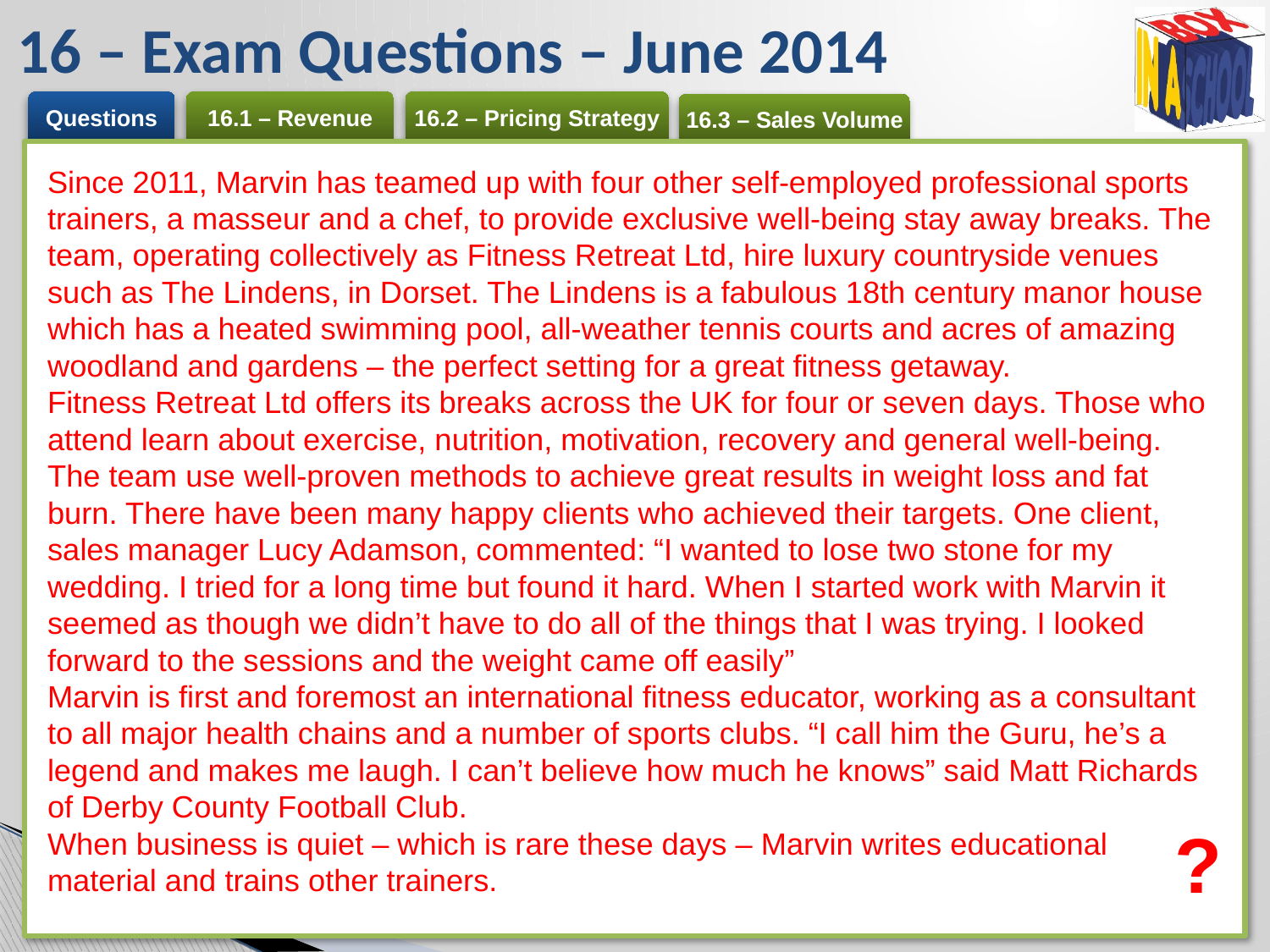

# 16 – Exam Questions – June 2014
Since 2011, Marvin has teamed up with four other self-employed professional sports trainers, a masseur and a chef, to provide exclusive well-being stay away breaks. The team, operating collectively as Fitness Retreat Ltd, hire luxury countryside venues such as The Lindens, in Dorset. The Lindens is a fabulous 18th century manor house which has a heated swimming pool, all-weather tennis courts and acres of amazing woodland and gardens – the perfect setting for a great fitness getaway.
Fitness Retreat Ltd offers its breaks across the UK for four or seven days. Those who attend learn about exercise, nutrition, motivation, recovery and general well-being. The team use well-proven methods to achieve great results in weight loss and fat burn. There have been many happy clients who achieved their targets. One client, sales manager Lucy Adamson, commented: “I wanted to lose two stone for my wedding. I tried for a long time but found it hard. When I started work with Marvin it seemed as though we didn’t have to do all of the things that I was trying. I looked forward to the sessions and the weight came off easily”
Marvin is first and foremost an international fitness educator, working as a consultant to all major health chains and a number of sports clubs. “I call him the Guru, he’s a legend and makes me laugh. I can’t believe how much he knows” said Matt Richards of Derby County Football Club.
When business is quiet – which is rare these days – Marvin writes educational material and trains other trainers.
?